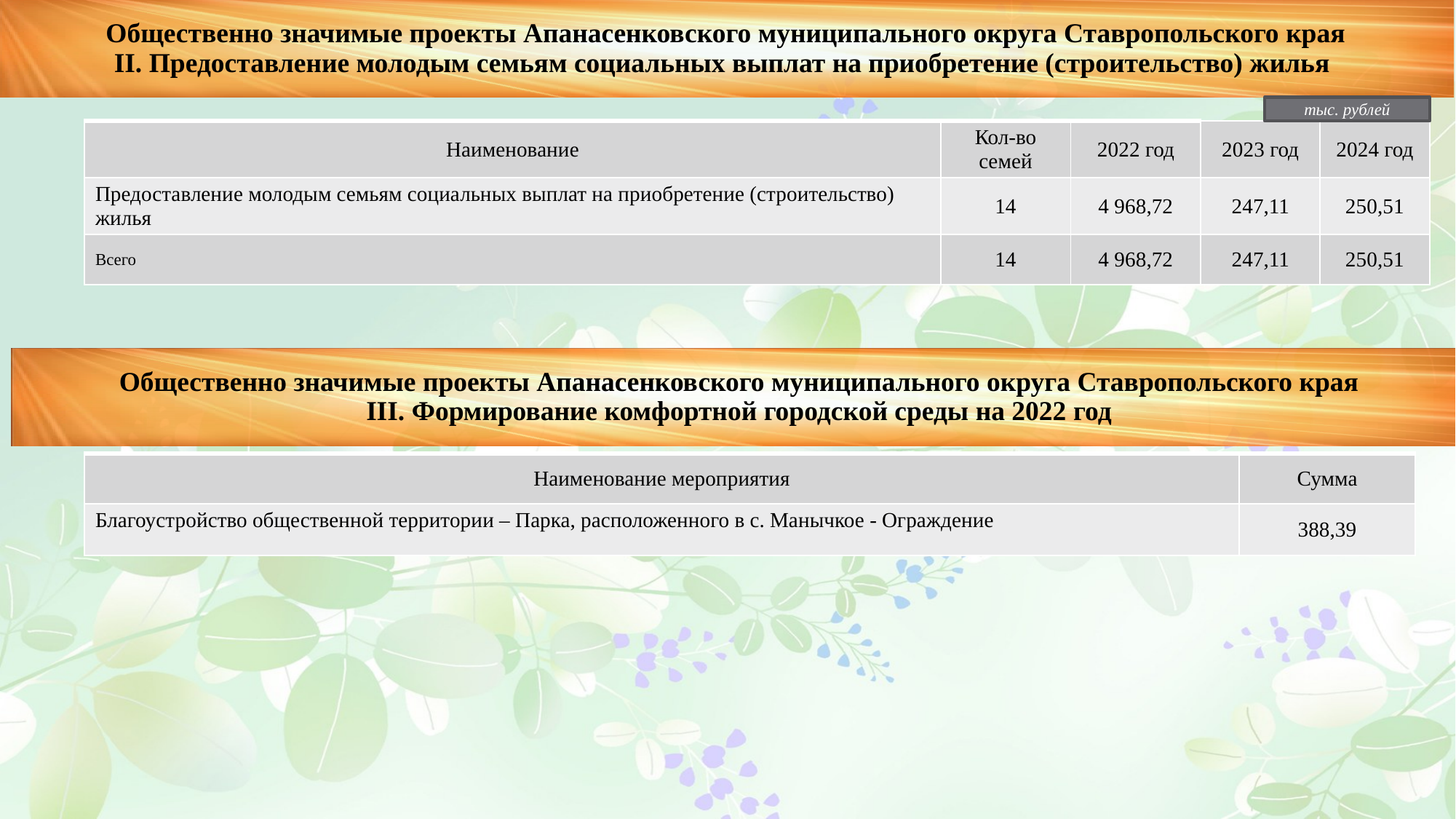

Общественно значимые проекты Апанасенковского муниципального округа Ставропольского края
II. Предоставление молодым семьям социальных выплат на приобретение (строительство) жилья
тыс. рублей
| Наименование | Кол-во семей | 2022 год | 2023 год | 2024 год |
| --- | --- | --- | --- | --- |
| Предоставление молодым семьям социальных выплат на приобретение (строительство) жилья | 14 | 4 968,72 | 247,11 | 250,51 |
| Всего | 14 | 4 968,72 | 247,11 | 250,51 |
Общественно значимые проекты Апанасенковского муниципального округа Ставропольского края
III. Формирование комфортной городской среды на 2022 год
| Наименование мероприятия | Сумма |
| --- | --- |
| Благоустройство общественной территории – Парка, расположенного в с. Манычкое - Ограждение | 388,39 |